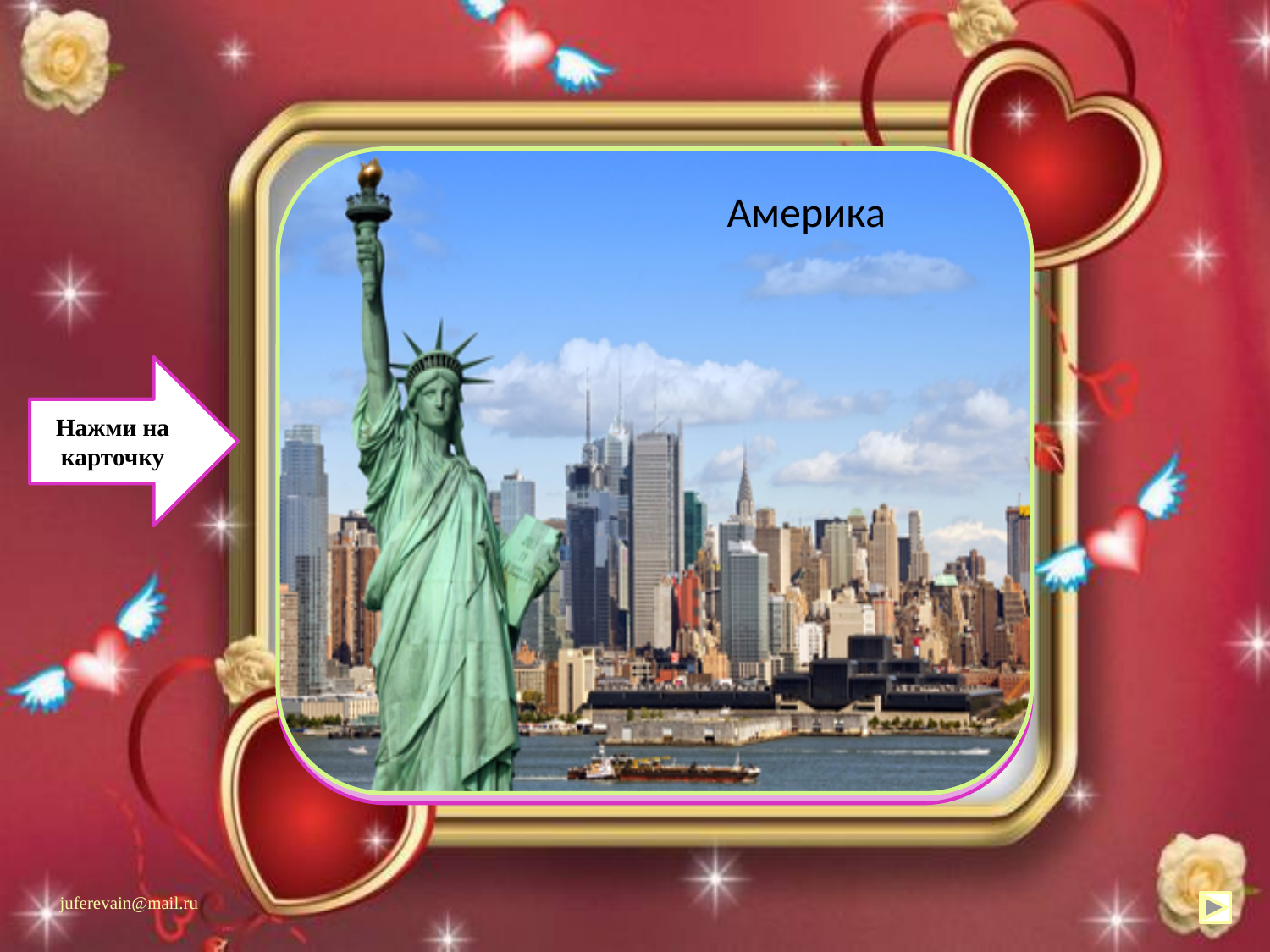

В начале XIX века у американцев появился обычай — в День святого Валентина дарить возлюбленным фигурки из марципана. А марципаны в те времена считались большой роскошью! И еще у американских детей в этот день принято дарить подарки больным и одиноким людям.

Америка
Нажми на карточку